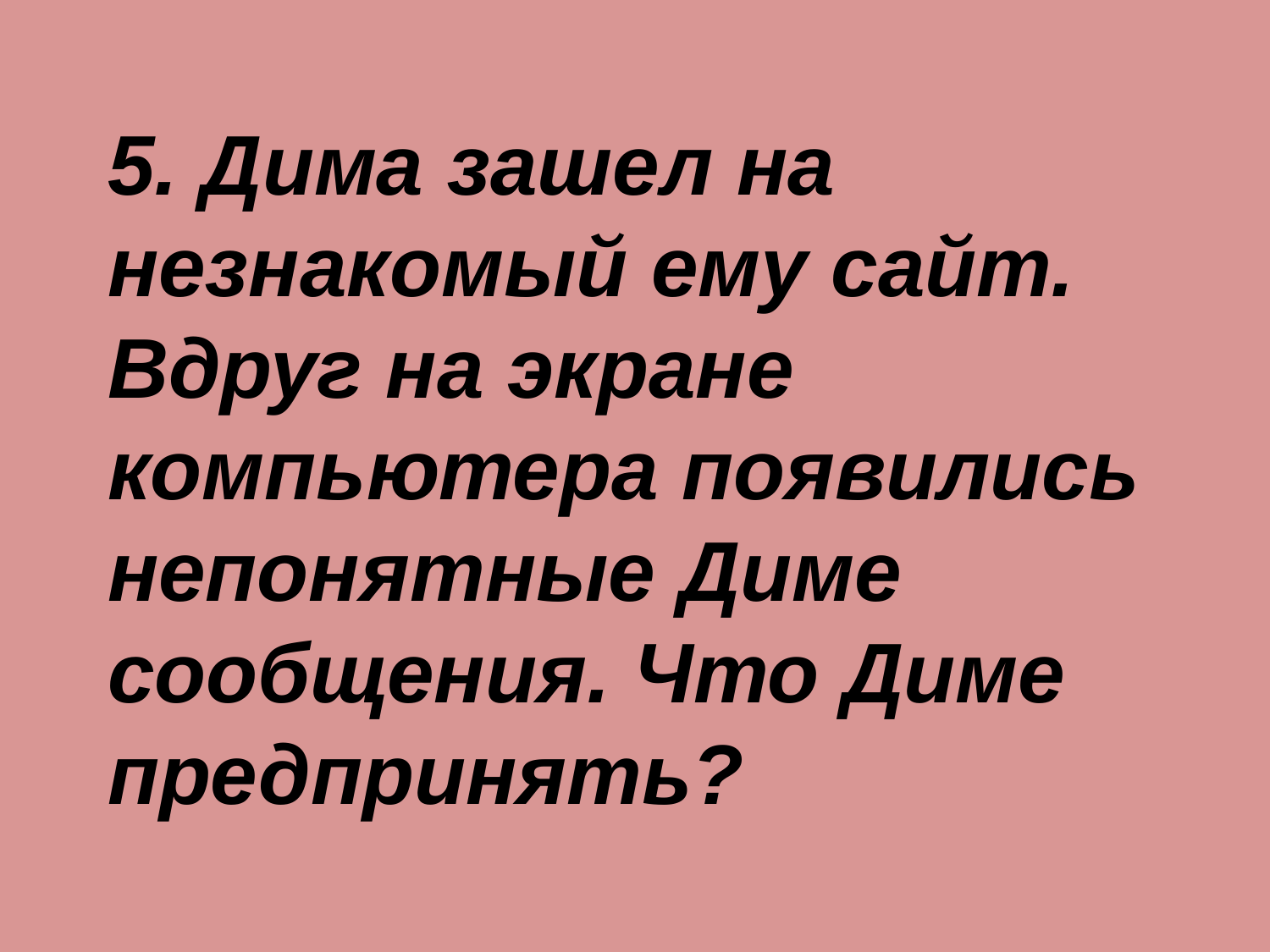

5. Дима зашел на незнакомый ему сайт. Вдруг на экране компьютера появились непонятные Диме сообщения. Что Диме предпринять?